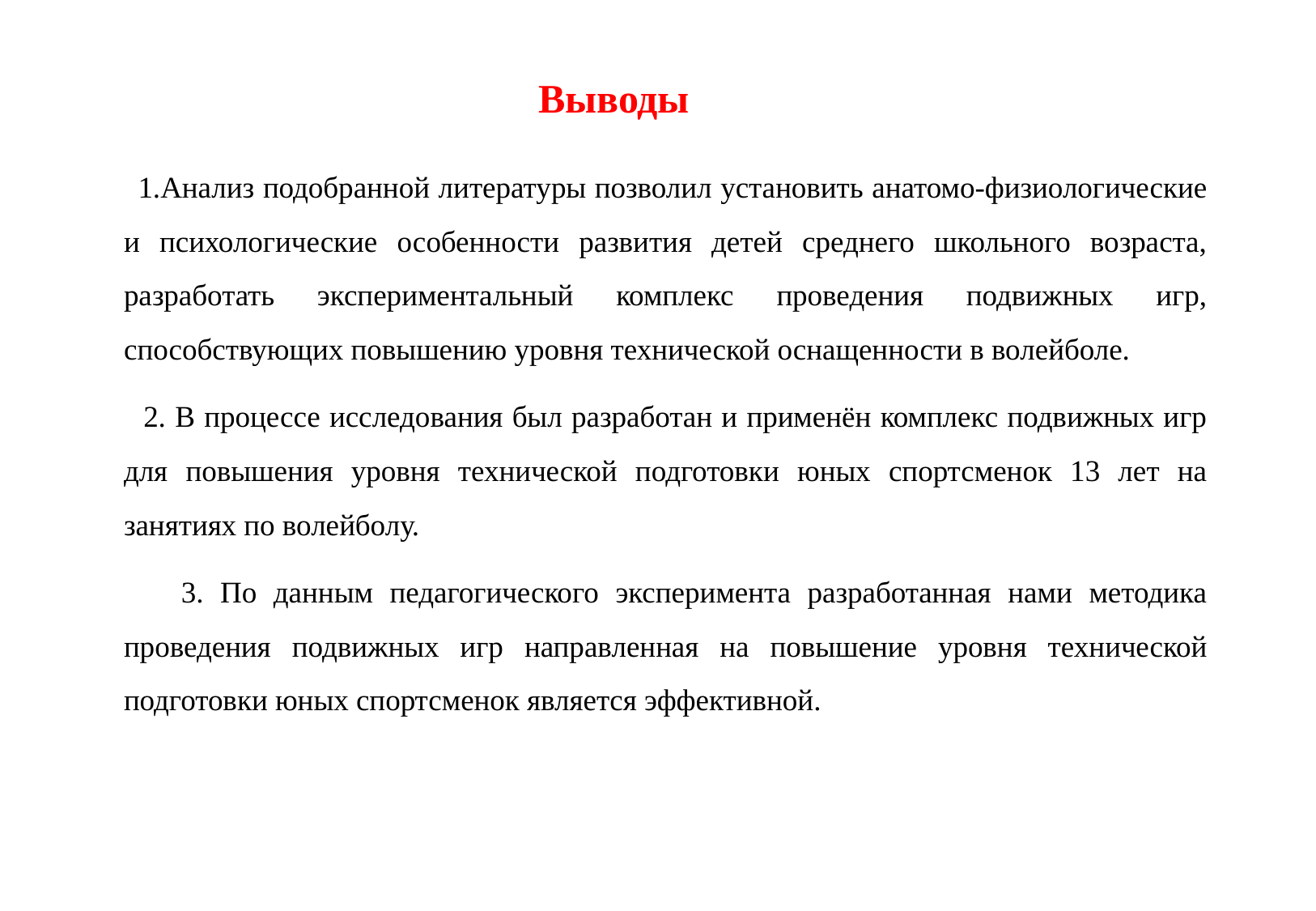

# Выводы
     1.Анализ подобранной литературы позволил установить анатомо-физиологические и психологические особенности развития детей среднего школьного возраста, разработать экспериментальный комплекс проведения подвижных игр, способствующих повышению уровня технической оснащенности в волейболе.
     2. В процессе исследования был разработан и применён комплекс подвижных игр для повышения уровня технической подготовки юных спортсменок 13 лет на занятиях по волейболу.
     3. По данным педагогического эксперимента разработанная нами методика проведения подвижных игр направленная на повышение уровня технической подготовки юных спортсменок является эффективной.